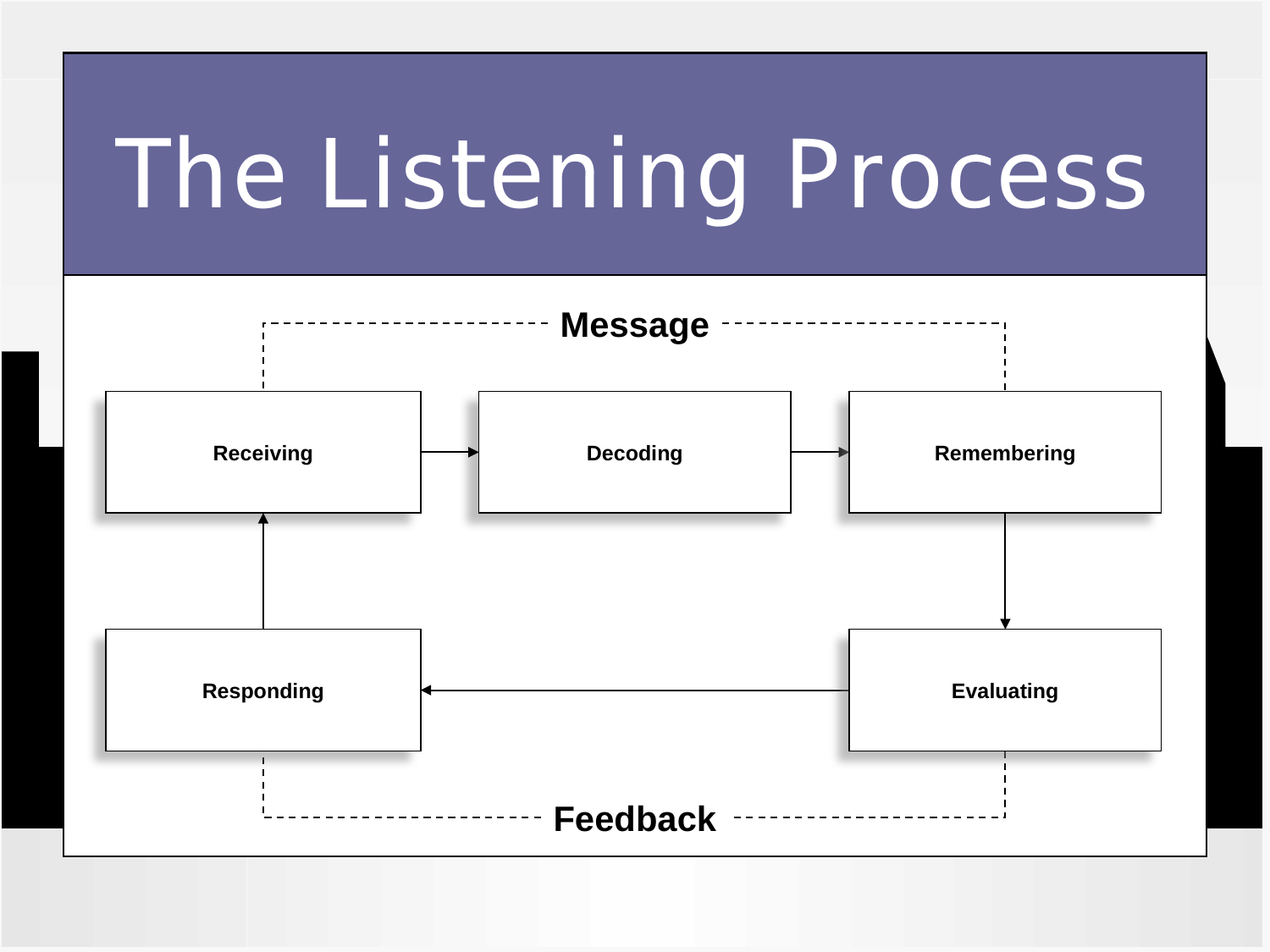

# The Listening Process

Message
Receiving
Decoding
Remembering
Responding
Evaluating
Feedback